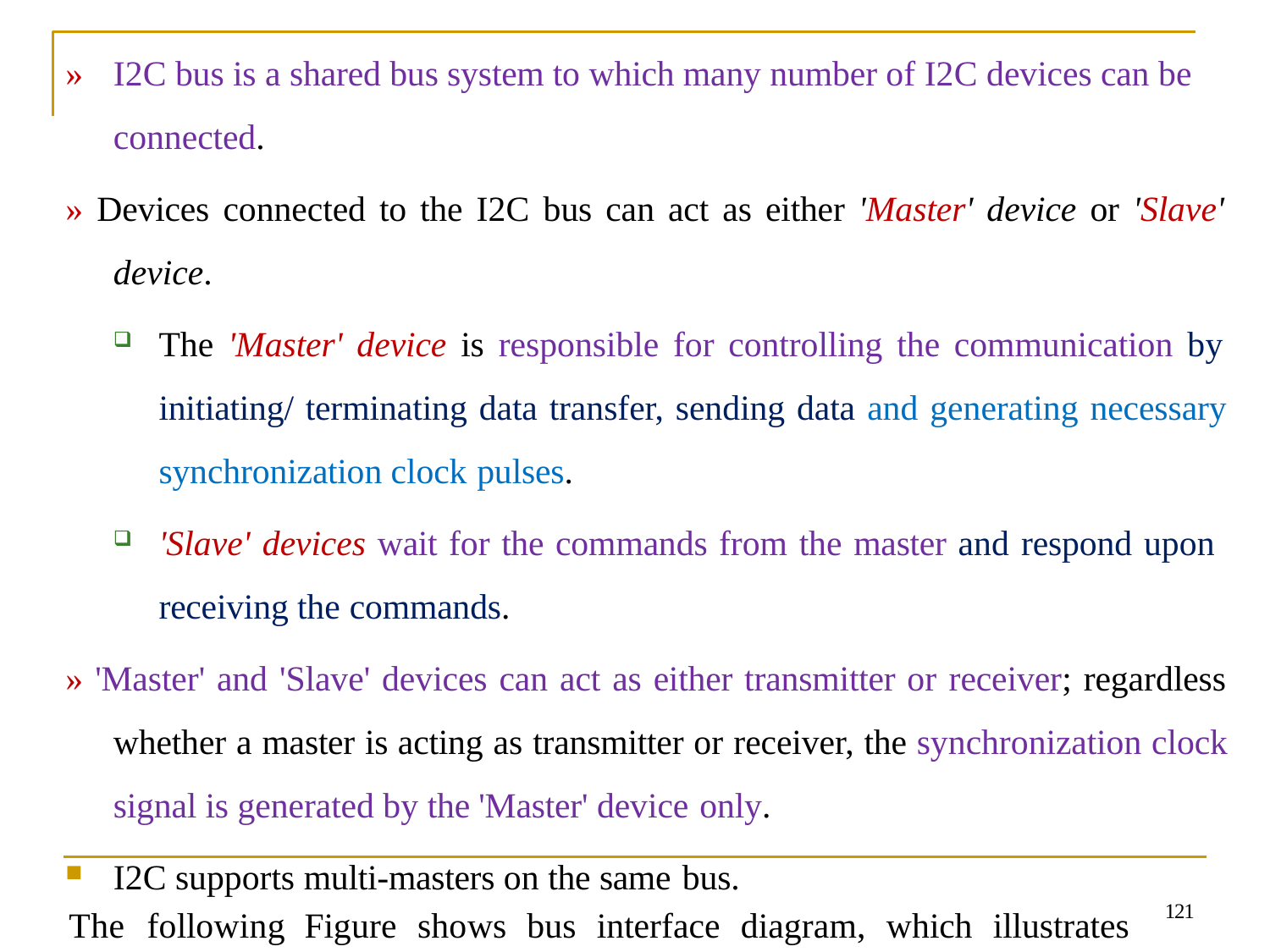

# »	I2C bus is a shared bus system to which many number of I2C devices can be  connected.
» Devices connected to the I2C bus can act as either 'Master' device or 'Slave'  device.
The 'Master' device is responsible for controlling the communication by  initiating/ terminating data transfer, sending data and generating necessary  synchronization clock pulses.
'Slave' devices wait for the commands from the master and respond upon   receiving the commands.
» 'Master' and 'Slave' devices can act as either transmitter or receiver; regardless  whether a master is acting as transmitter or receiver, the synchronization clock  signal is generated by the 'Master' device only.
I2C supports multi-masters on the same bus.

121
The	following	Figure	shows	bus	interface	diagram,	which	illustrates	the